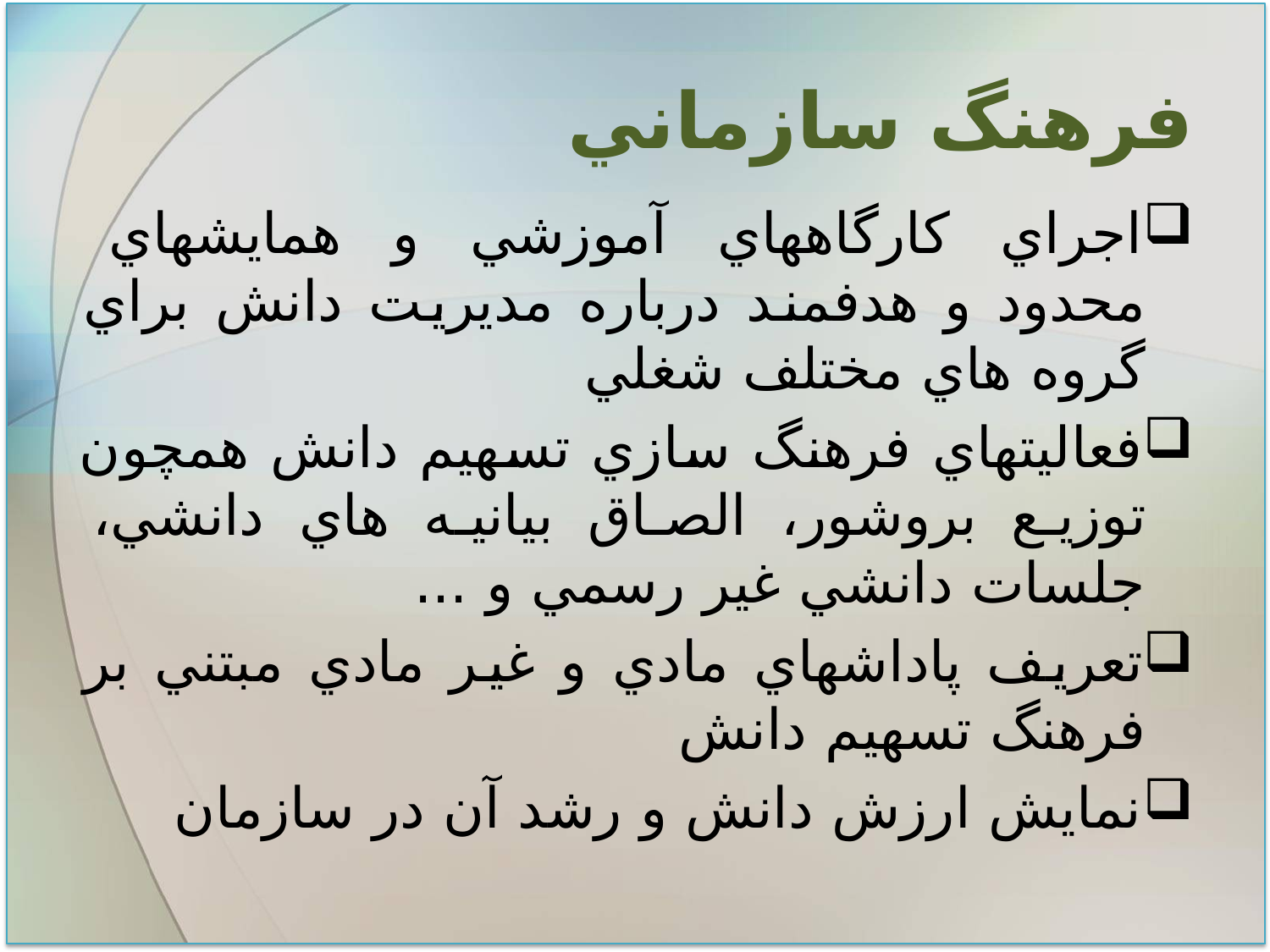

# فرهنگ سازماني
اجراي كارگاههاي آموزشي و همايشهاي محدود و هدفمند درباره مديريت دانش براي گروه هاي مختلف شغلي
فعاليتهاي فرهنگ سازي تسهيم دانش همچون توزيع بروشور، الصاق بيانيه هاي دانشي، جلسات دانشي غير رسمي و ...
تعريف پاداشهاي مادي و غير مادي مبتني بر فرهنگ تسهيم دانش
نمايش ارزش دانش و رشد آن در سازمان